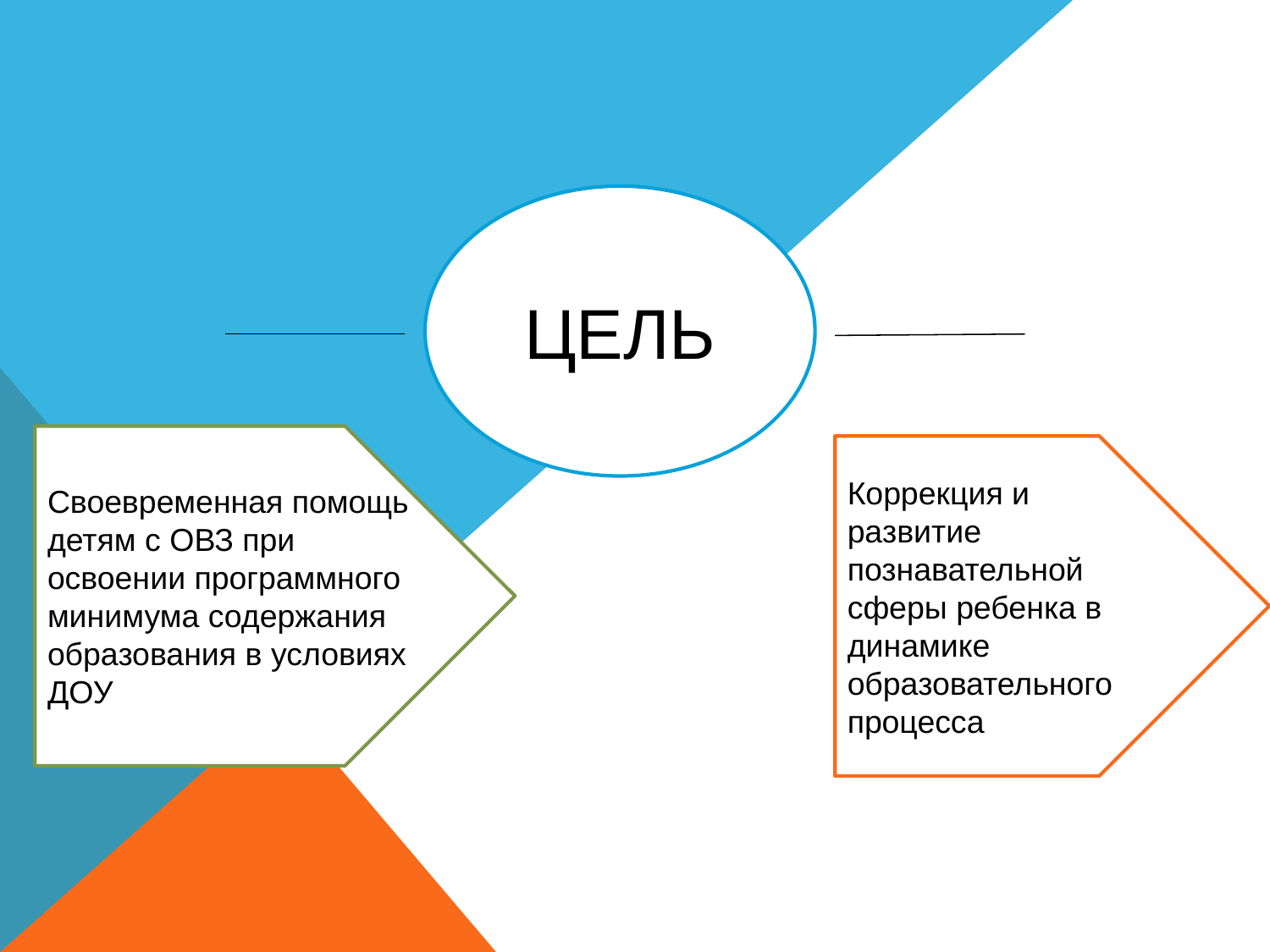

ЦЕЛЬ
Своевременная помощь детям с ОВЗ при освоении программного минимума содержания образования в условиях ДОУ
Коррекция и развитие познавательной сферы ребенка в динамике образовательного процесса